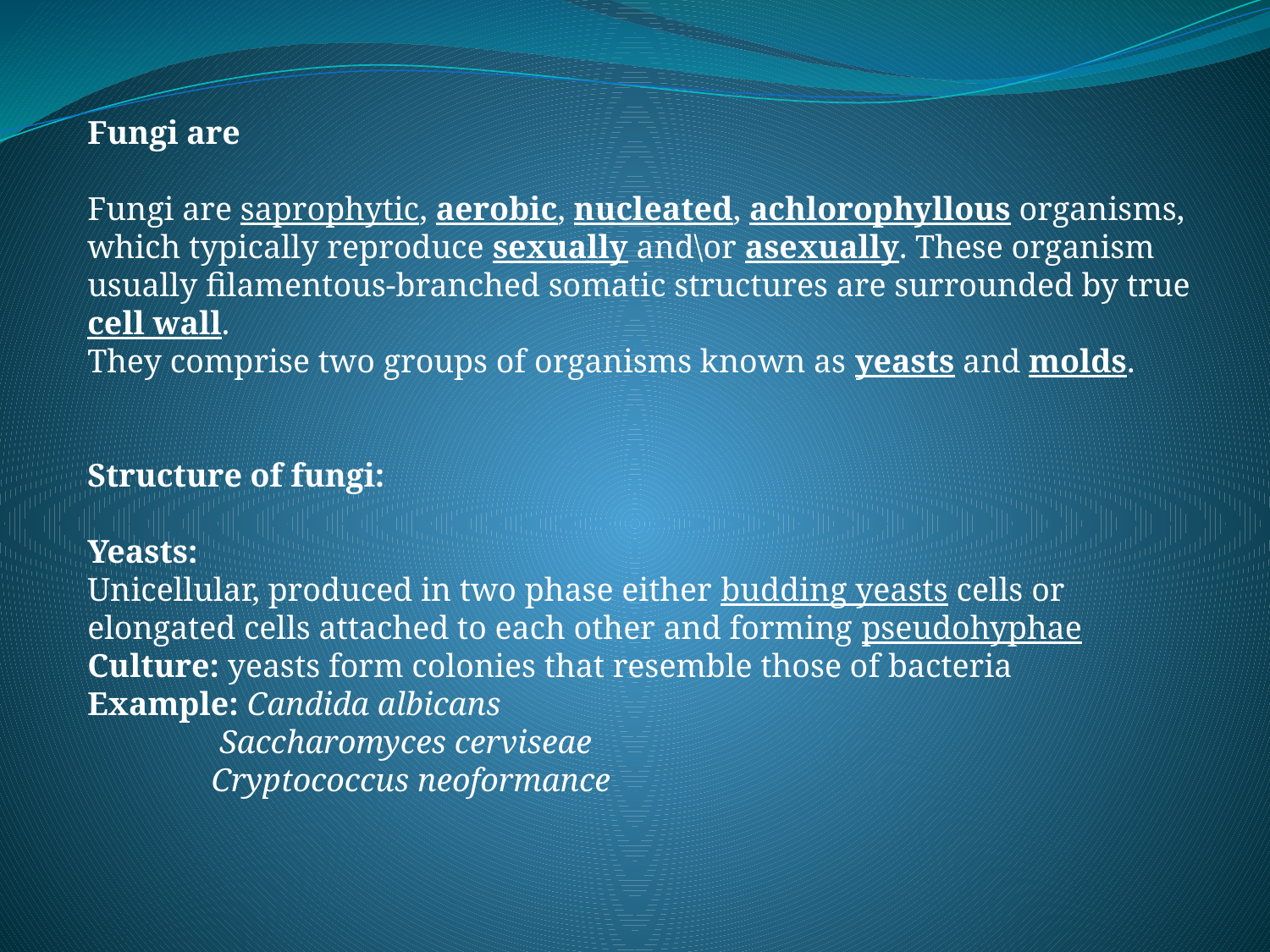

Fungi are

Fungi are saprophytic, aerobic, nucleated, achlorophyllous organisms, which typically reproduce sexually and\or asexually. These organism usually filamentous-branched somatic structures are surrounded by true cell wall.
They comprise two groups of organisms known as yeasts and molds.

Structure of fungi:

Yeasts:
Unicellular, produced in two phase either budding yeasts cells or elongated cells attached to each other and forming pseudohyphae
Culture: yeasts form colonies that resemble those of bacteria
Example: Candida albicans
                Saccharomyces cerviseae
               Cryptococcus neoformance